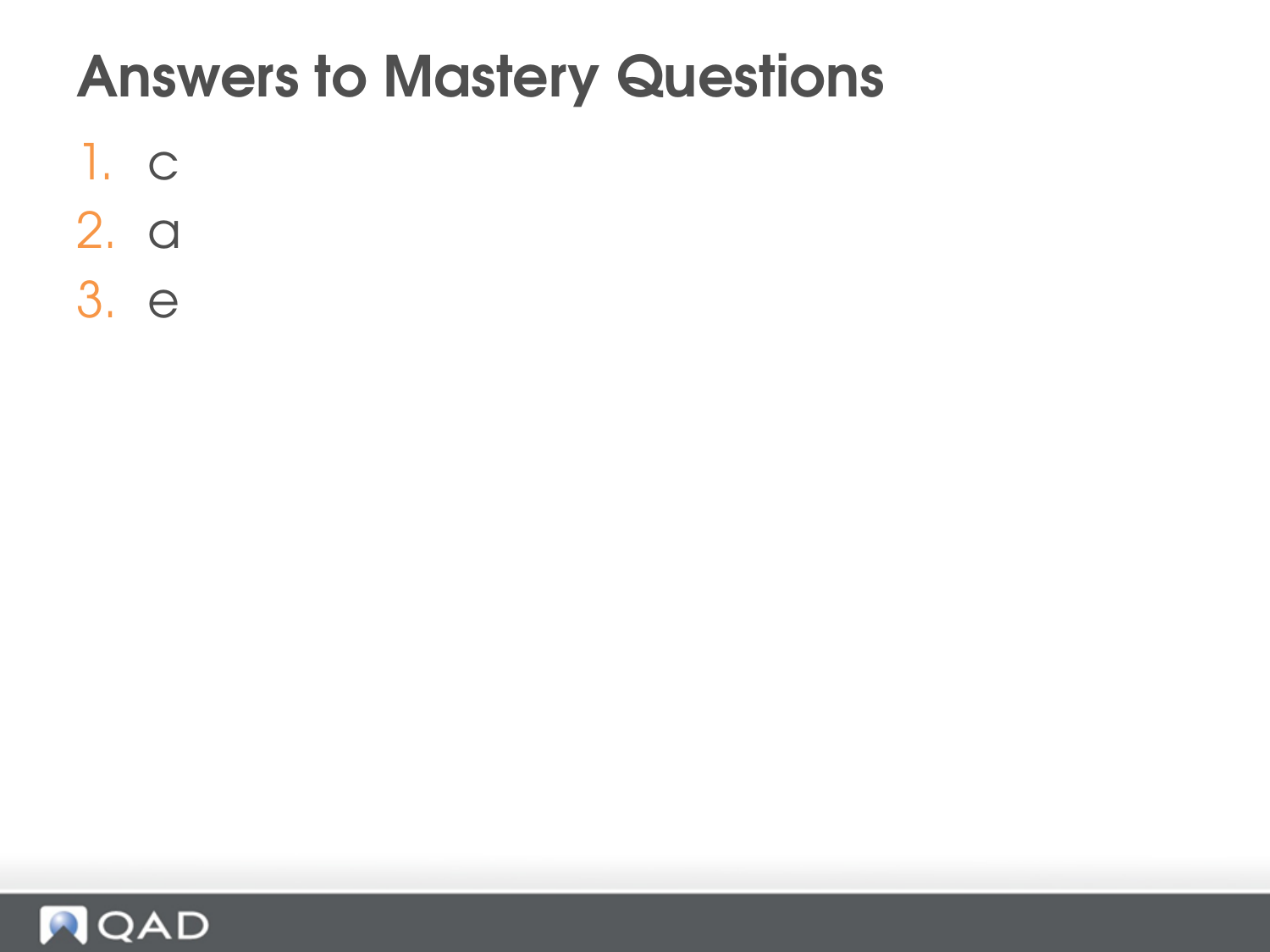

# Answers to Mastery Questions
c
a
e